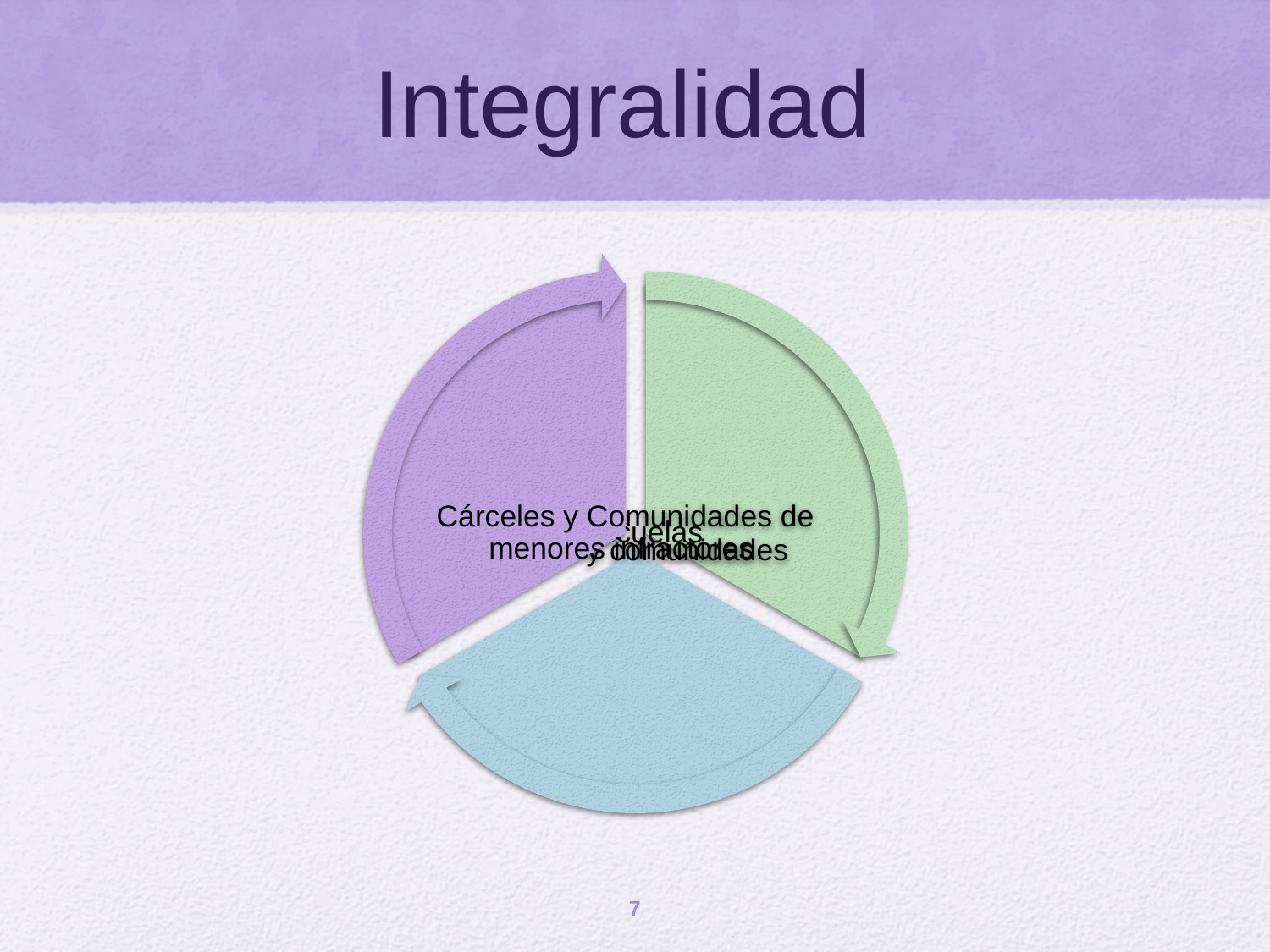

# Integralidad
Escuelas
Barrios y comunidades
Cárceles y Comunidades de menores infractores
7